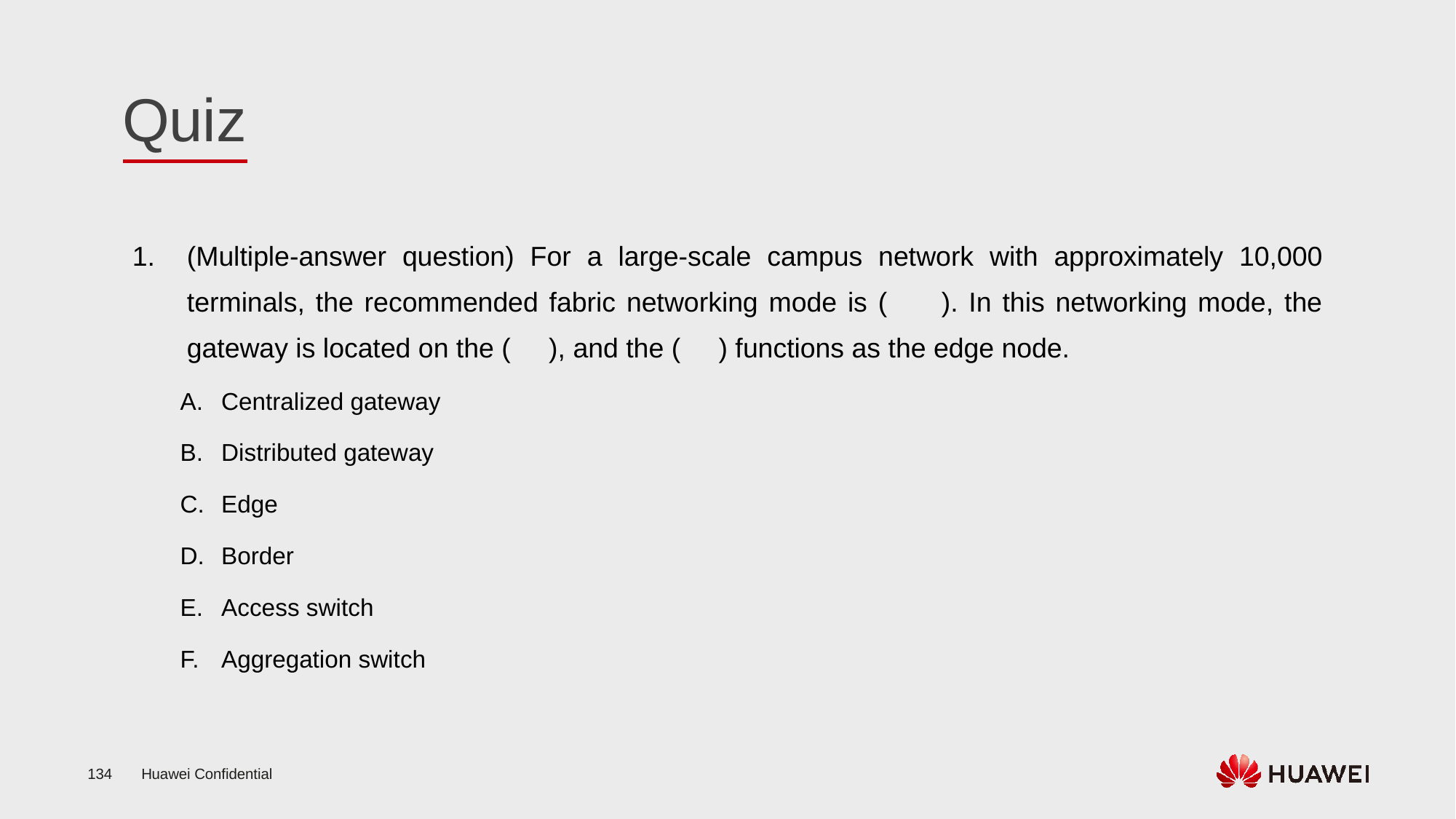

(Multiple-answer question) For a large-scale campus network with approximately 10,000 terminals, the recommended fabric networking mode is (     ). In this networking mode, the gateway is located on the (     ), and the (     ) functions as the edge node.
Centralized gateway
Distributed gateway
Edge
Border
Access switch
Aggregation switch